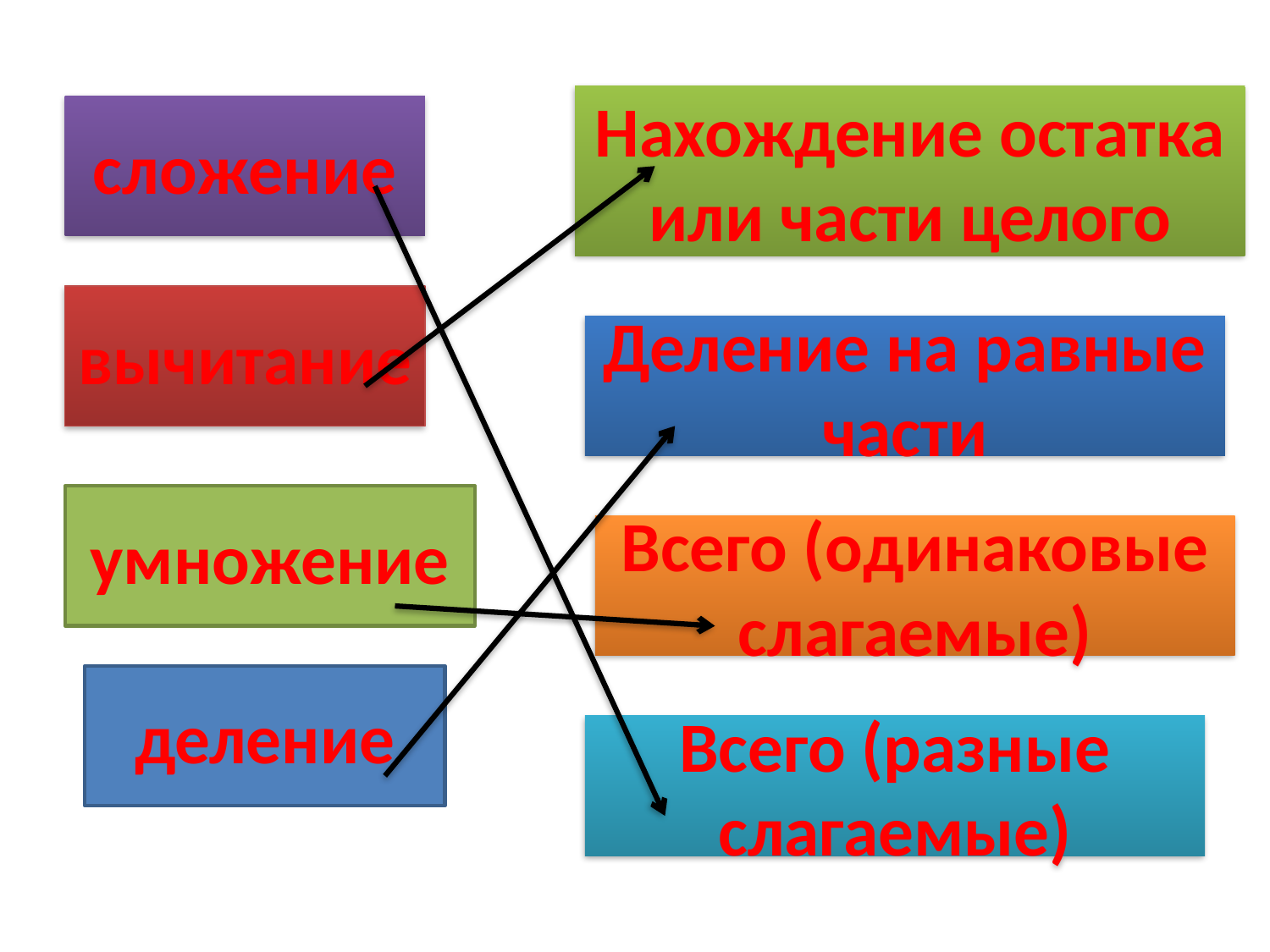

#
Нахождение остатка или части целого
сложение
вычитание
Деление на равные части
умножение
Всего (одинаковые слагаемые)
деление
Всего (разные слагаемые)